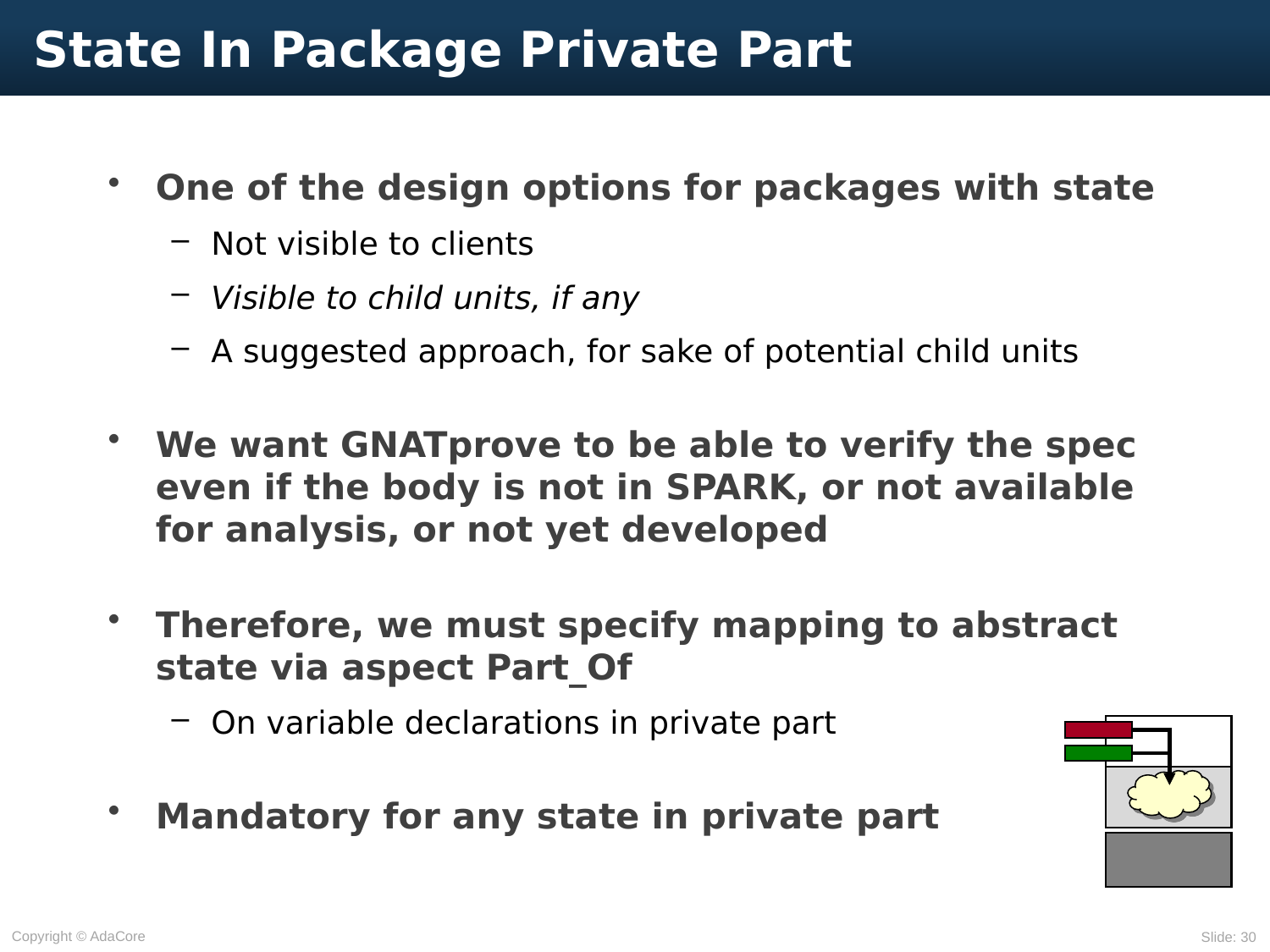

# State In Package Private Part
One of the design options for packages with state
Not visible to clients
Visible to child units, if any
A suggested approach, for sake of potential child units
We want GNATprove to be able to verify the spec even if the body is not in SPARK, or not available for analysis, or not yet developed
Therefore, we must specify mapping to abstract state via aspect Part_Of
On variable declarations in private part
Mandatory for any state in private part